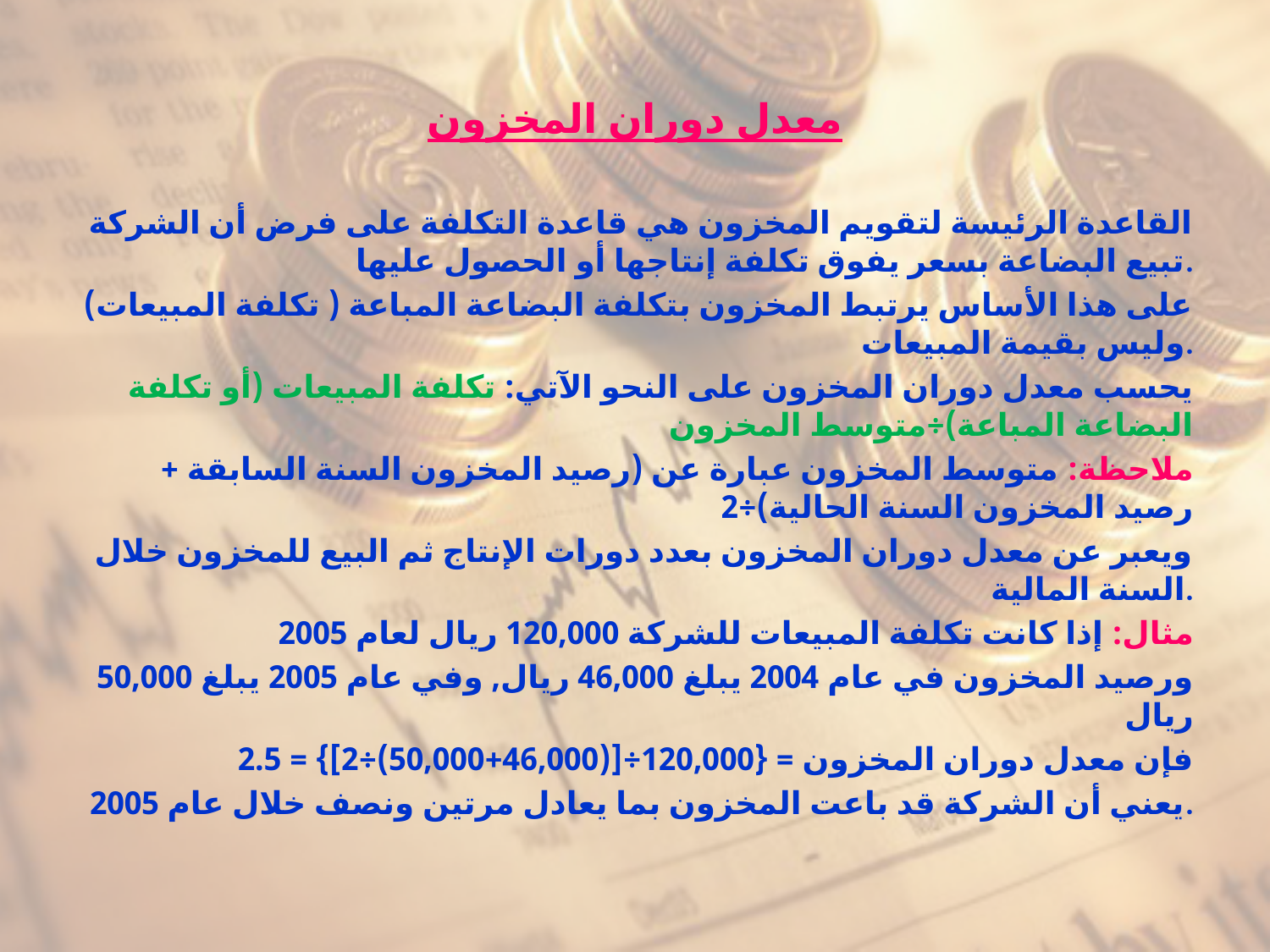

# معدل دوران المخزون
القاعدة الرئيسة لتقويم المخزون هي قاعدة التكلفة على فرض أن الشركة تبيع البضاعة بسعر يفوق تكلفة إنتاجها أو الحصول عليها.
على هذا الأساس يرتبط المخزون بتكلفة البضاعة المباعة ( تكلفة المبيعات) وليس بقيمة المبيعات.
يحسب معدل دوران المخزون على النحو الآتي: تكلفة المبيعات (أو تكلفة البضاعة المباعة)÷متوسط المخزون
ملاحظة: متوسط المخزون عبارة عن (رصيد المخزون السنة السابقة + رصيد المخزون السنة الحالية)÷2
ويعبر عن معدل دوران المخزون بعدد دورات الإنتاج ثم البيع للمخزون خلال السنة المالية.
مثال: إذا كانت تكلفة المبيعات للشركة 120,000 ريال لعام 2005
ورصيد المخزون في عام 2004 يبلغ 46,000 ريال, وفي عام 2005 يبلغ 50,000 ريال
فإن معدل دوران المخزون = {120,000÷[(46,000+50,000)÷2]} = 2.5
يعني أن الشركة قد باعت المخزون بما يعادل مرتين ونصف خلال عام 2005.